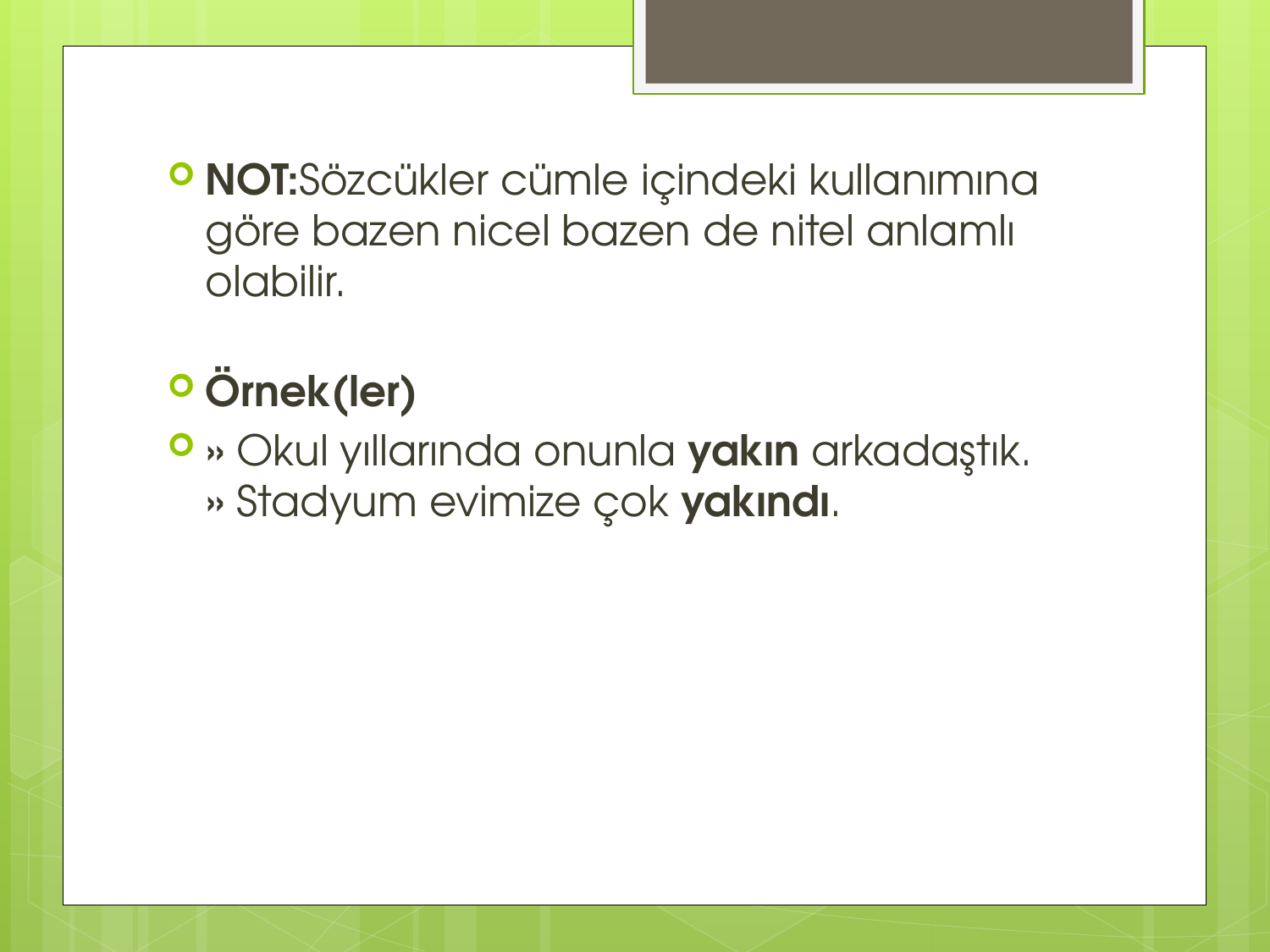

#
NOT:Sözcükler cümle içindeki kullanımına göre bazen nicel bazen de nitel anlamlı olabilir.
Örnek(ler)
» Okul yıllarında onunla yakın arkadaştık.
» Stadyum evimize çok yakındı.